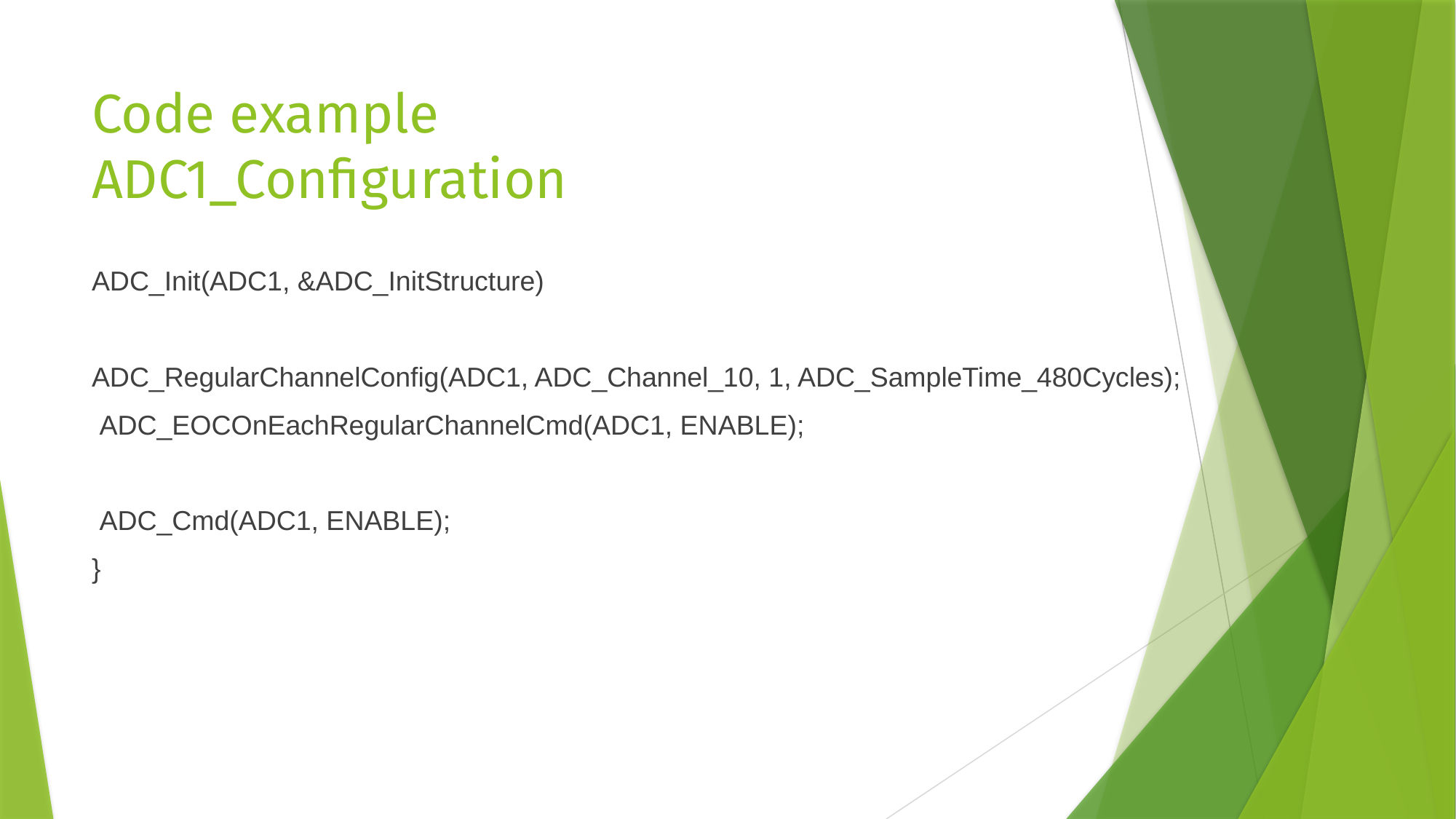

# Code example ADC1_Configuration
ADC_Init(ADC1, &ADC_InitStructure)

ADC_RegularChannelConfig(ADC1, ADC_Channel_10, 1, ADC_SampleTime_480Cycles);
 ADC_EOCOnEachRegularChannelCmd(ADC1, ENABLE);

 ADC_Cmd(ADC1, ENABLE);
}